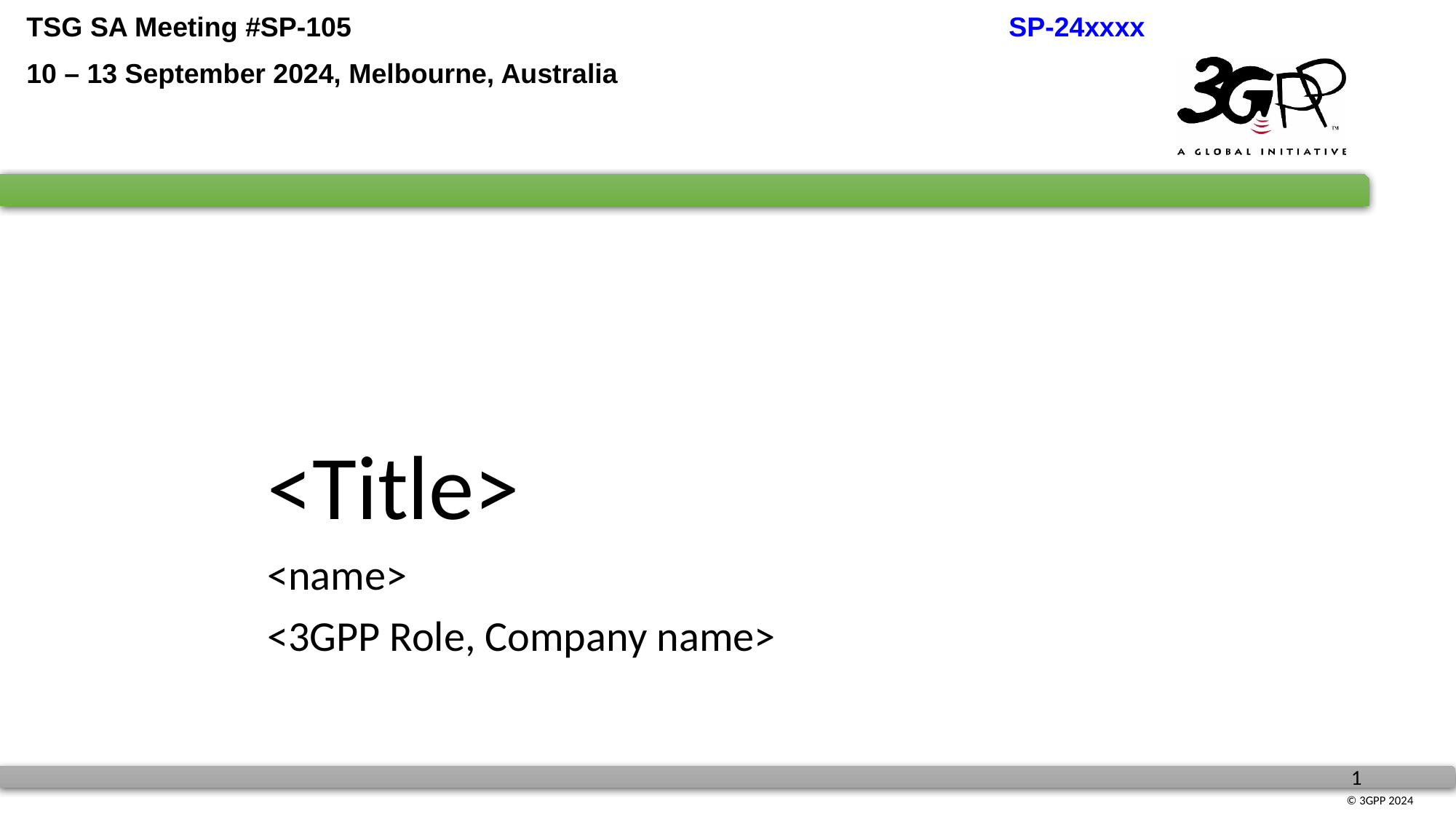

TSG SA Meeting #SP-105				SP-24xxxx
10 – 13 September 2024, Melbourne, Australia
# <Title>
<name>
<3GPP Role, Company name>